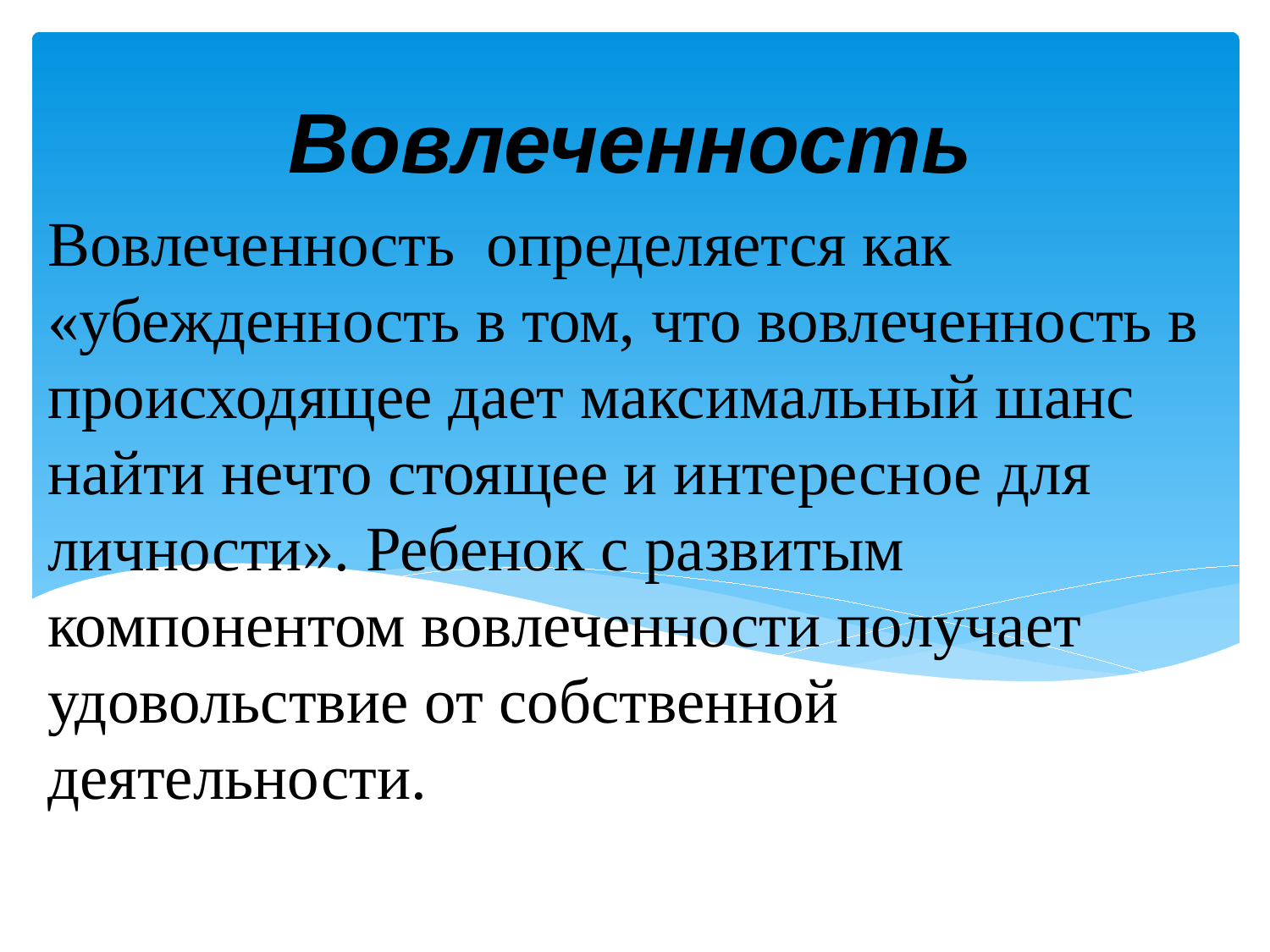

Вовлеченность
# Вовлеченность  определяется как «убежденность в том, что вовлеченность в происходящее дает максимальный шанс найти нечто стоящее и интересное для личности». Ребенок с развитым компонентом вовлеченности получает удовольствие от собственной деятельности.